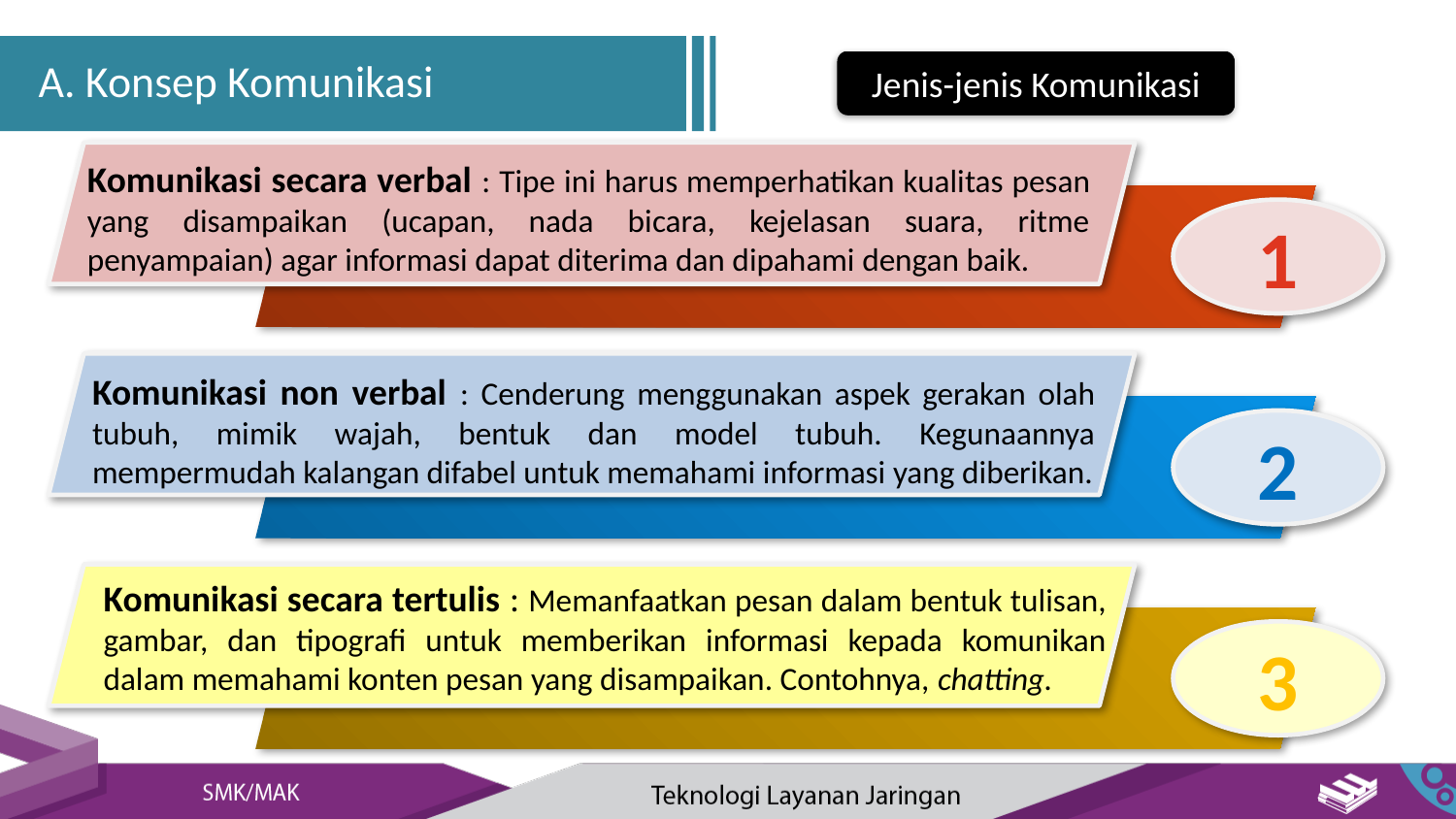

A. Konsep Komunikasi
Jenis-jenis Komunikasi

1

2

3
Komunikasi secara verbal : Tipe ini harus memperhatikan kualitas pesan yang disampaikan (ucapan, nada bicara, kejelasan suara, ritme penyampaian) agar informasi dapat diterima dan dipahami dengan baik.
Komunikasi non verbal : Cenderung menggunakan aspek gerakan olah tubuh, mimik wajah, bentuk dan model tubuh. Kegunaannya mempermudah kalangan difabel untuk memahami informasi yang diberikan.
Komunikasi secara tertulis : Memanfaatkan pesan dalam bentuk tulisan, gambar, dan tipografi untuk memberikan informasi kepada komunikan dalam memahami konten pesan yang disampaikan. Contohnya, chatting.